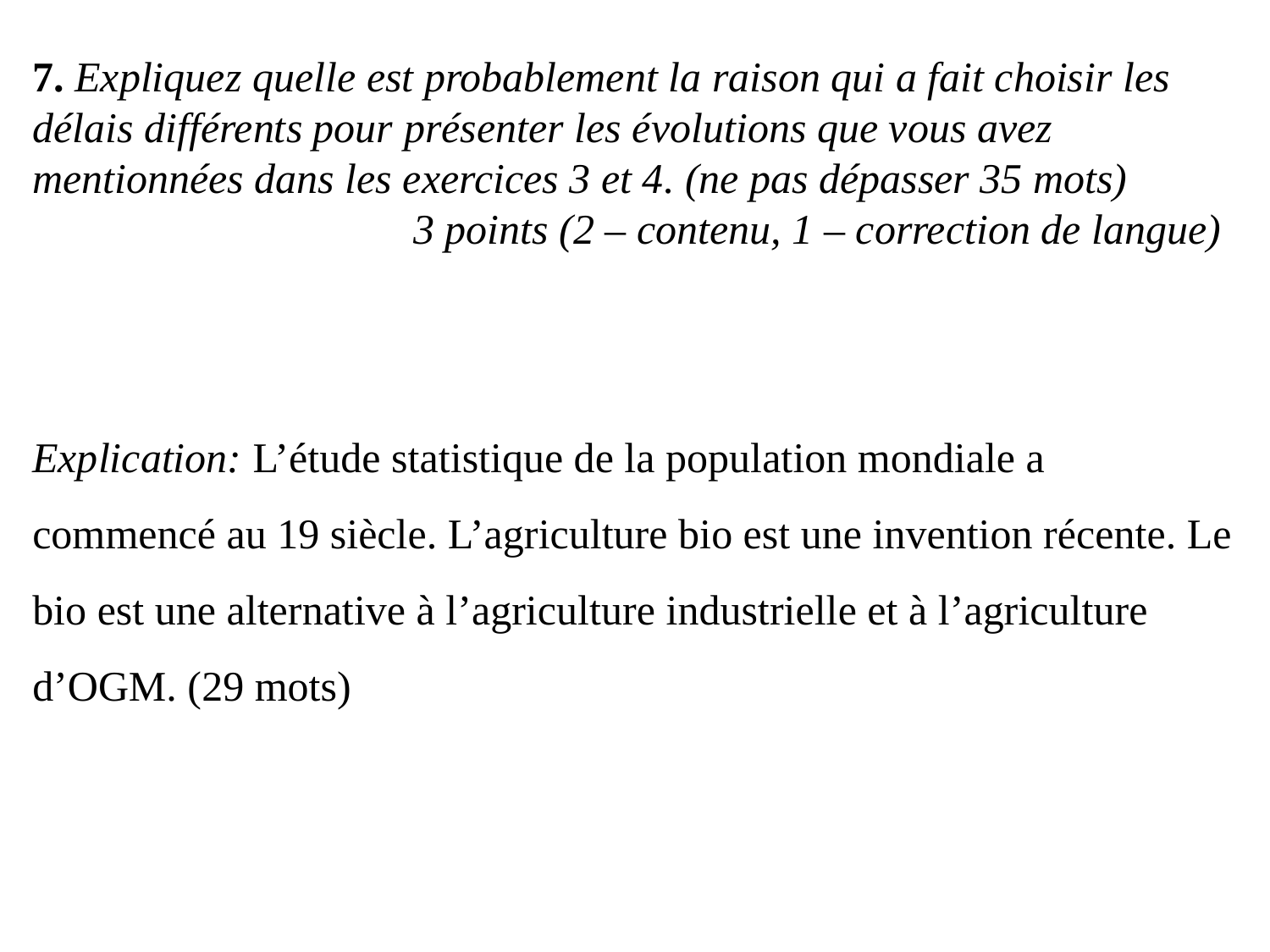

7. Expliquez quelle est probablement la raison qui a fait choisir les délais différents pour présenter les évolutions que vous avez mentionnées dans les exercices 3 et 4. (ne pas dépasser 35 mots)				3 points (2 – contenu, 1 – correction de langue)

Explication: L’étude statistique de la population mondiale a commencé au 19 siècle. L’agriculture bio est une invention récente. Le bio est une alternative à l’agriculture industrielle et à l’agriculture d’OGM. (29 mots)